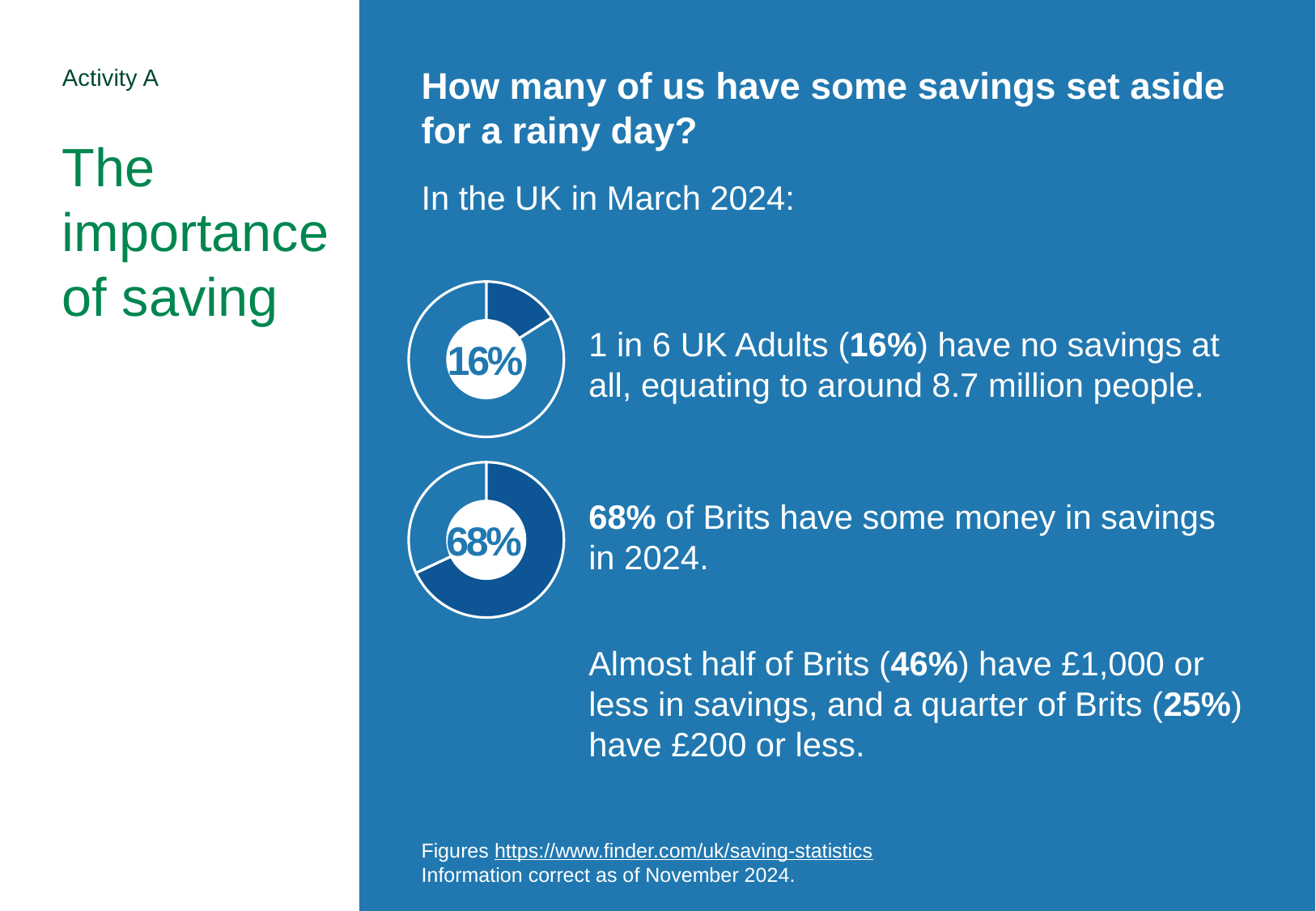

How many of us have some savings set aside for a rainy day?
In the UK in March 2024:

1 in 6 UK Adults (16%) have no savings at all, equating to around 8.7 million people.

68% of Brits have some money in savings
in 2024.
Almost half of Brits (46%) have £1,000 or less in savings, and a quarter of Brits (25%) have £200 or less.

Figures https://www.finder.com/uk/saving-statistics
Information correct as of November 2024.
# Activity A The importance of saving

### Chart

| Category | Sales |
|---|---|
| 1st Qtr | 16.0 |
| 2nd Qtr | 84.0 |
16%

### Chart

| Category | Sales |
|---|---|
| 1st Qtr | 68.0 |
| 2nd Qtr | 32.0 |
68%